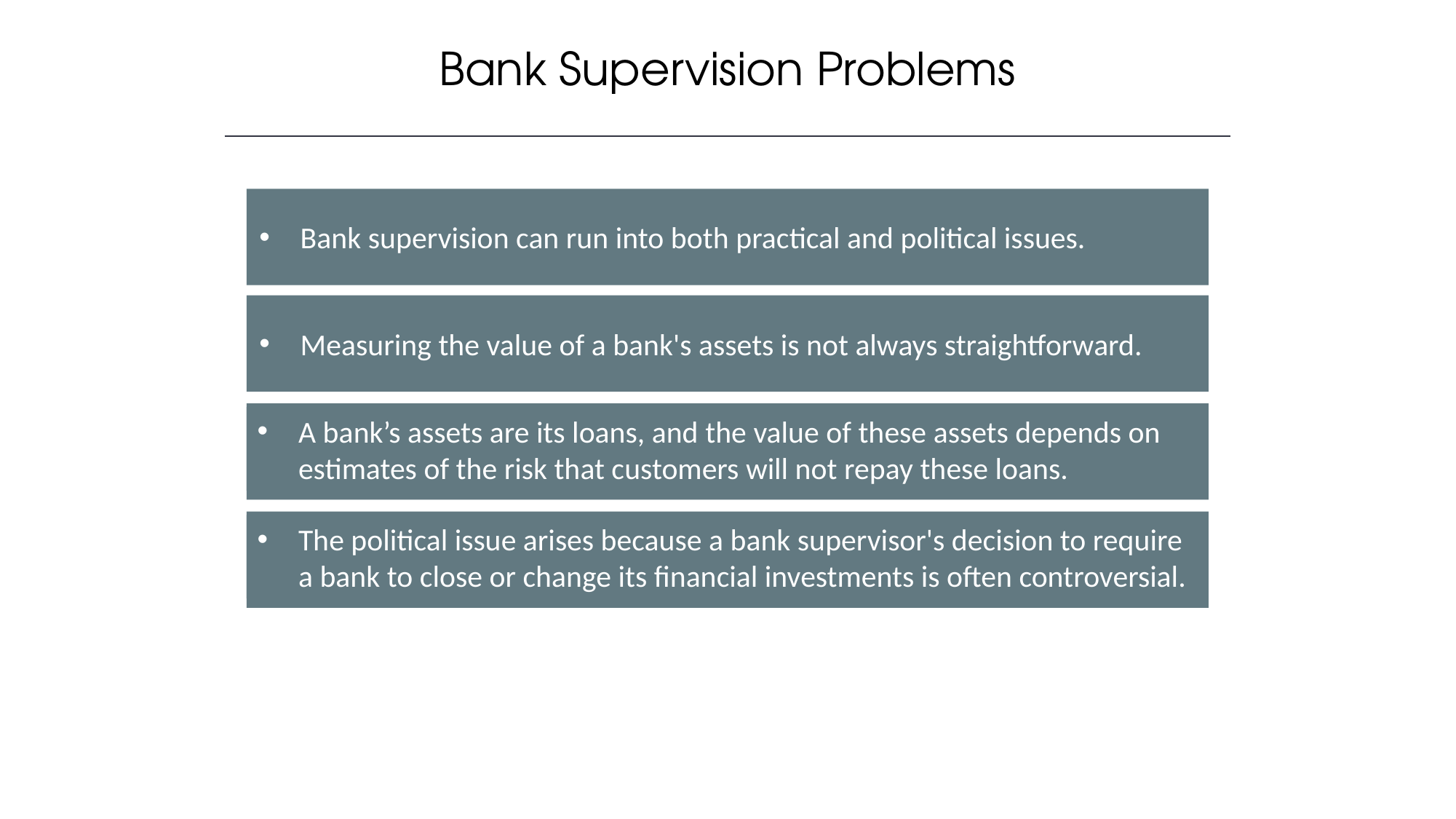

Bank Supervision Problems

Bank supervision can run into both practical and political issues.

Measuring the value of a bank's assets is not always straightforward.

A bank’s assets are its loans, and the value of these assets depends on estimates of the risk that customers will not repay these loans.

The political issue arises because a bank supervisor's decision to require a bank to close or change its financial investments is often controversial.